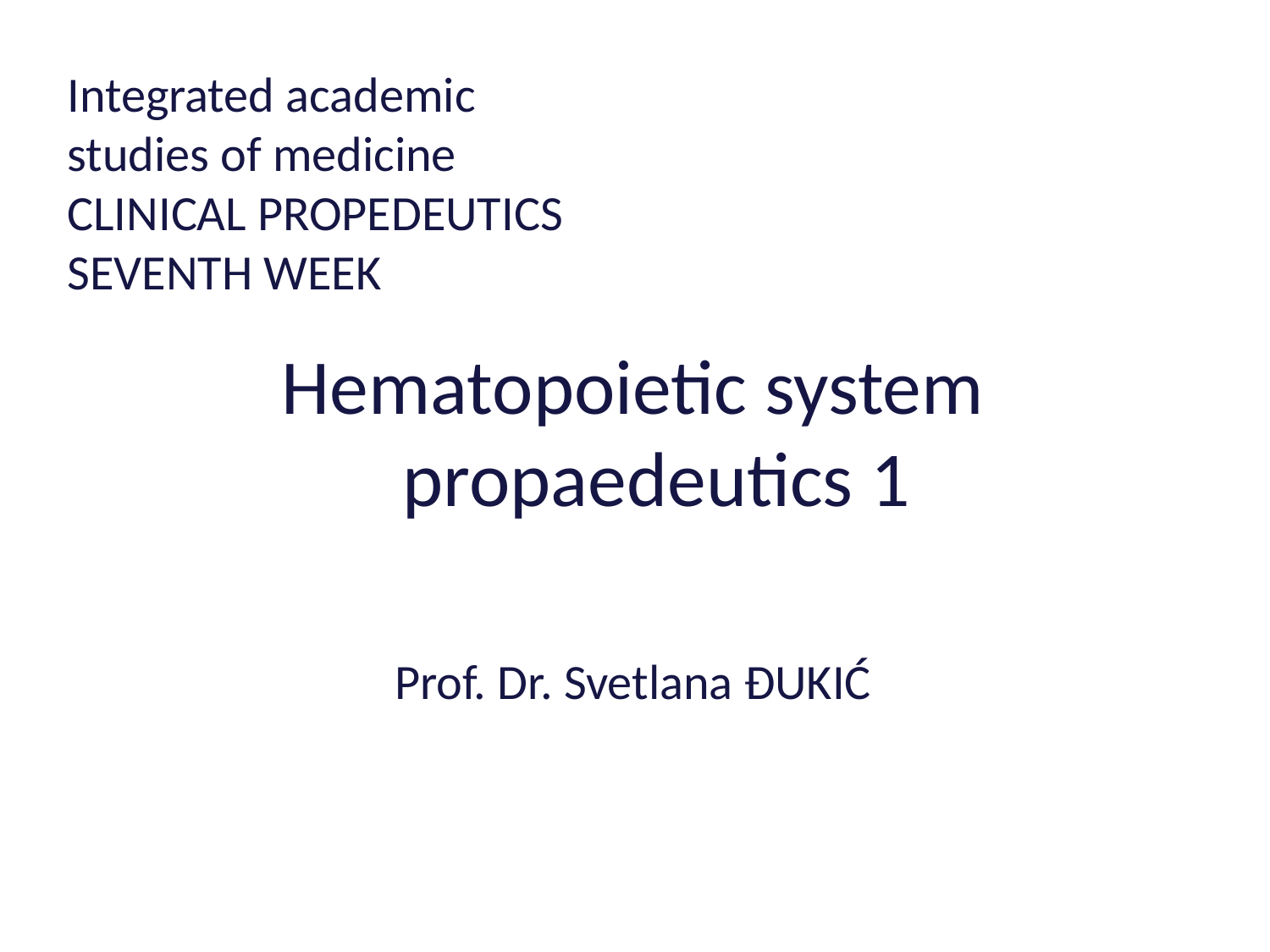

Integrated academic studies of medicine
CLINICAL PROPEDEUTICS
SEVENTH WEEK
# Hematopoietic system propaedeutics 1

Prof. Dr. Svetlana ĐUKIĆ